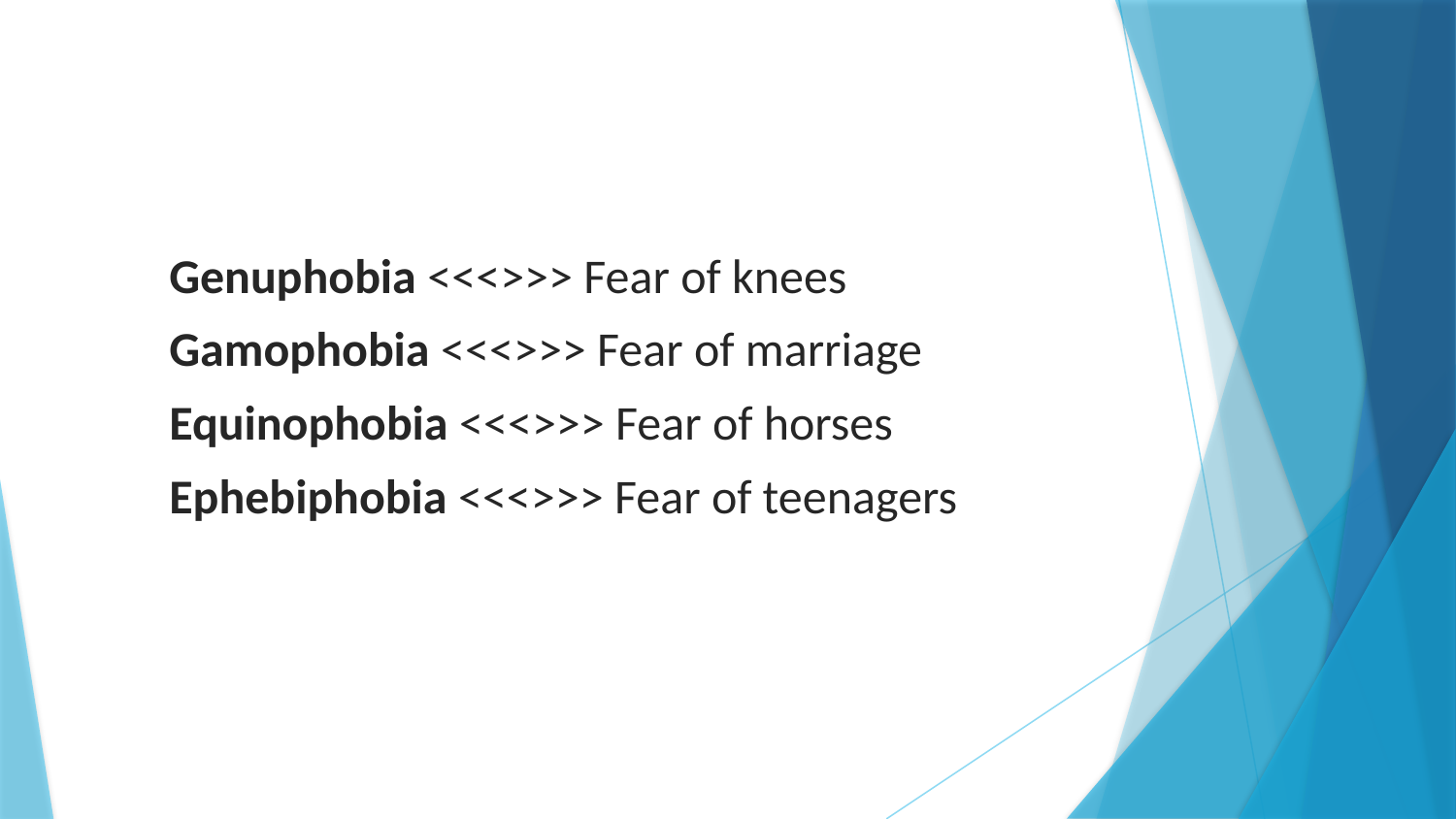

Genuphobia <<<>>> Fear of knees
Gamophobia <<<>>> Fear of marriage
Equinophobia <<<>>> Fear of horses
Ephebiphobia <<<>>> Fear of teenagers